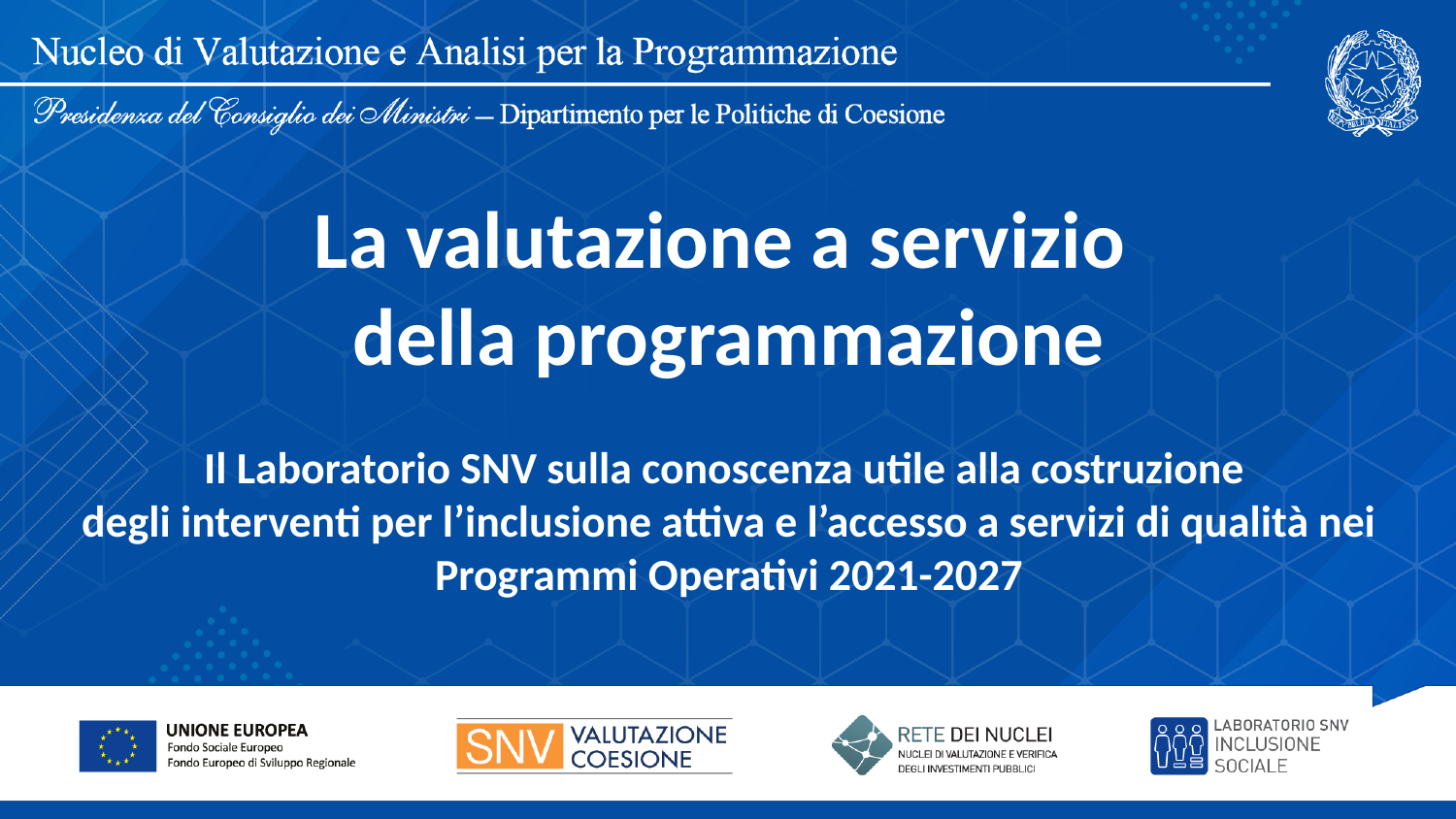

# La valutazione a servizio della programmazione Il Laboratorio SNV sulla conoscenza utile alla costruzione degli interventi per l’inclusione attiva e l’accesso a servizi di qualità nei Programmi Operativi 2021-2027